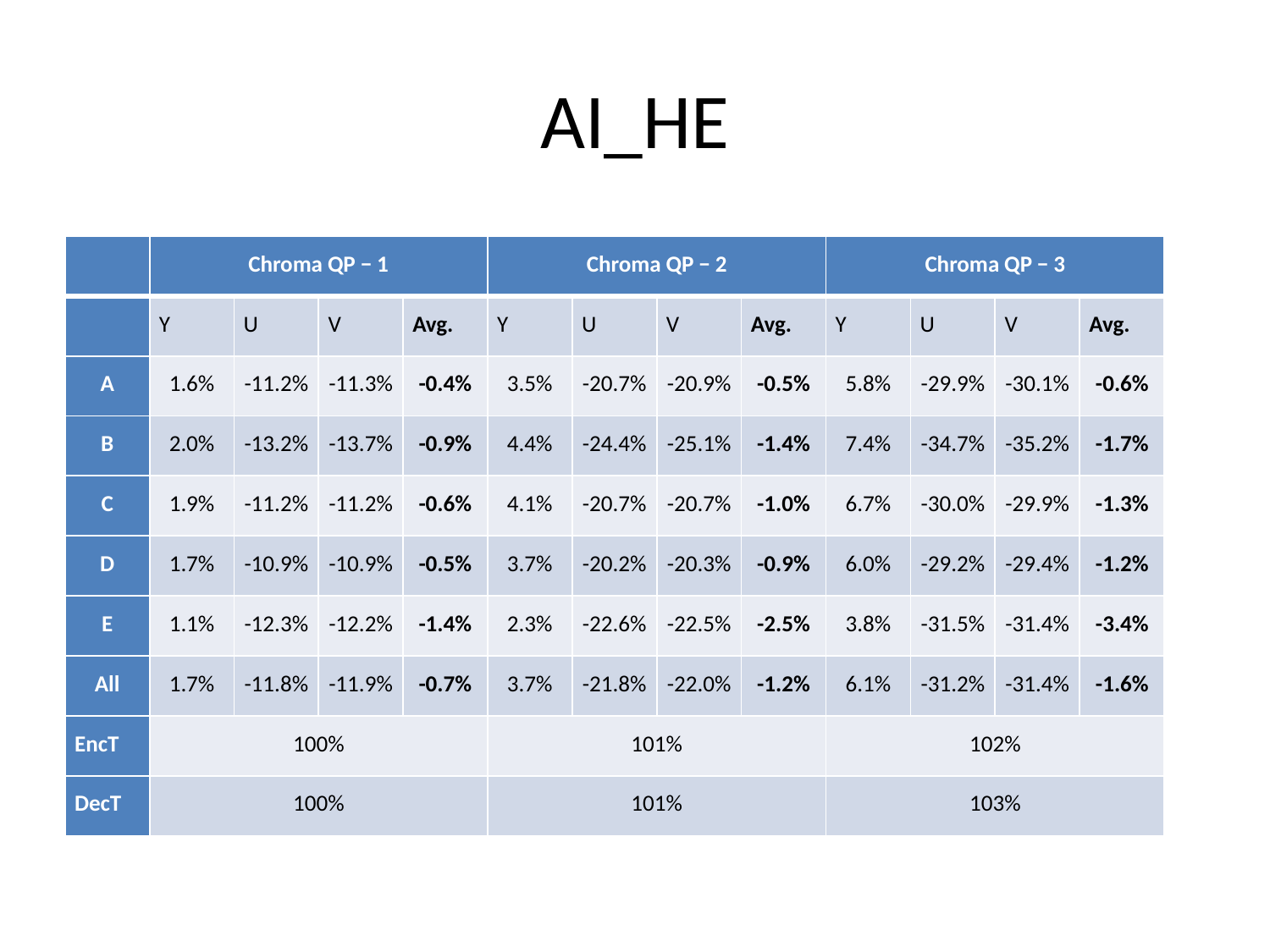

# AI_HE
|  | Chroma QP − 1 |  |  |  | Chroma QP − 2 |  |  |  | Chroma QP − 3 |  |  |  |
| --- | --- | --- | --- | --- | --- | --- | --- | --- | --- | --- | --- | --- |
|  | Y | U | V | Avg. | Y | U | V | Avg. | Y | U | V | Avg. |
| A | 1.6% | -11.2% | -11.3% | -0.4% | 3.5% | -20.7% | -20.9% | -0.5% | 5.8% | -29.9% | -30.1% | -0.6% |
| B | 2.0% | -13.2% | -13.7% | -0.9% | 4.4% | -24.4% | -25.1% | -1.4% | 7.4% | -34.7% | -35.2% | -1.7% |
| C | 1.9% | -11.2% | -11.2% | -0.6% | 4.1% | -20.7% | -20.7% | -1.0% | 6.7% | -30.0% | -29.9% | -1.3% |
| D | 1.7% | -10.9% | -10.9% | -0.5% | 3.7% | -20.2% | -20.3% | -0.9% | 6.0% | -29.2% | -29.4% | -1.2% |
| E | 1.1% | -12.3% | -12.2% | -1.4% | 2.3% | -22.6% | -22.5% | -2.5% | 3.8% | -31.5% | -31.4% | -3.4% |
| All | 1.7% | -11.8% | -11.9% | -0.7% | 3.7% | -21.8% | -22.0% | -1.2% | 6.1% | -31.2% | -31.4% | -1.6% |
| EncT | 100% |  |  |  | 101% |  |  |  | 102% |  |  |  |
| DecT | 100% |  |  |  | 101% |  |  |  | 103% |  |  |  |